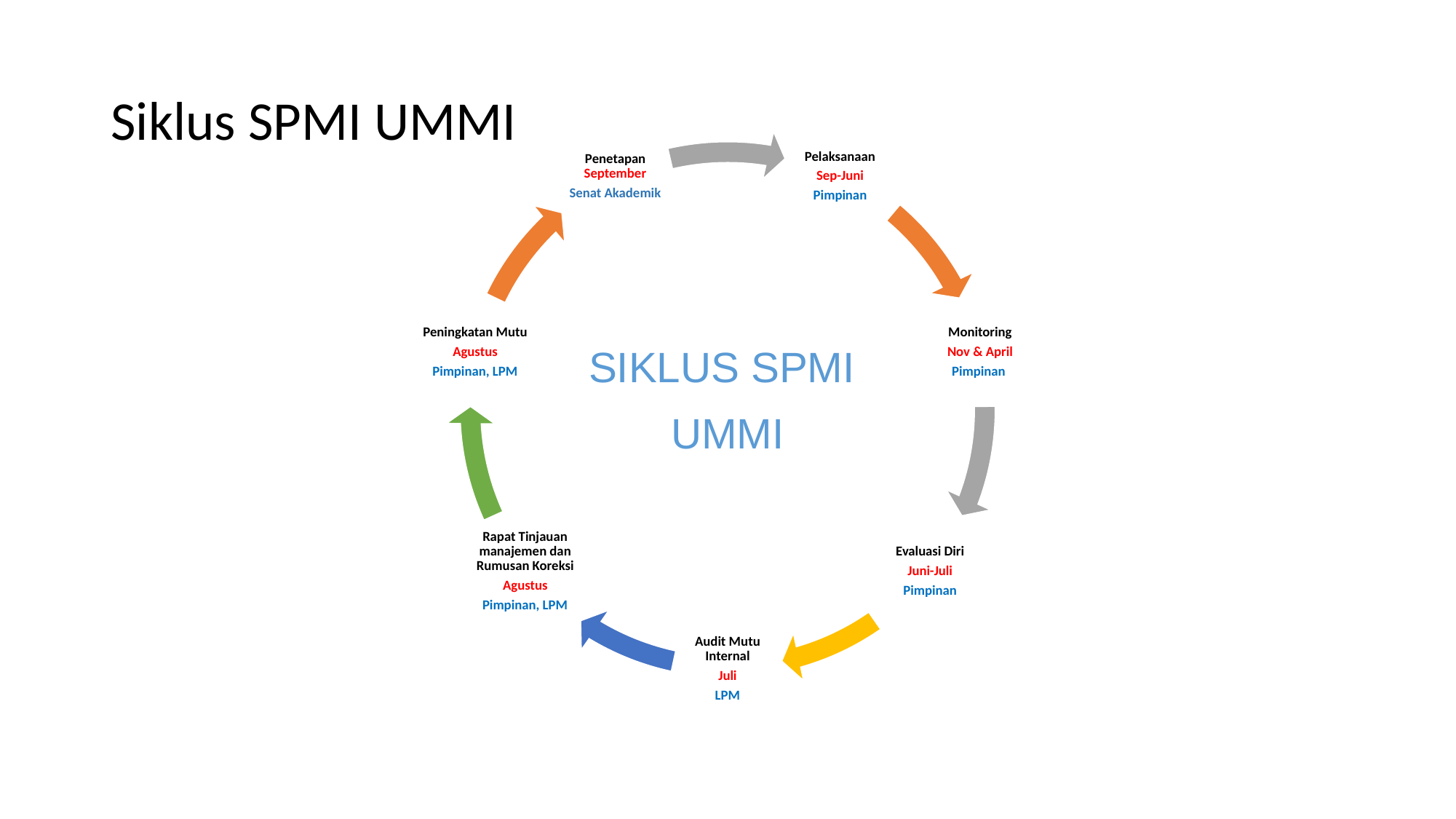

# Siklus SPMI UMMI
Pelaksanaan
Sep-Juni
Pimpinan
Monitoring
Nov & April
Pimpinan
Evaluasi Diri
Juni-Juli
Pimpinan
Audit Mutu Internal
Juli
LPM
Rapat Tinjauan manajemen dan Rumusan Koreksi
Agustus
Pimpinan, LPM
Peningkatan Mutu
Agustus
Pimpinan, LPM
Penetapan September
Senat Akademik
SIKLUS SPMI
UMMI